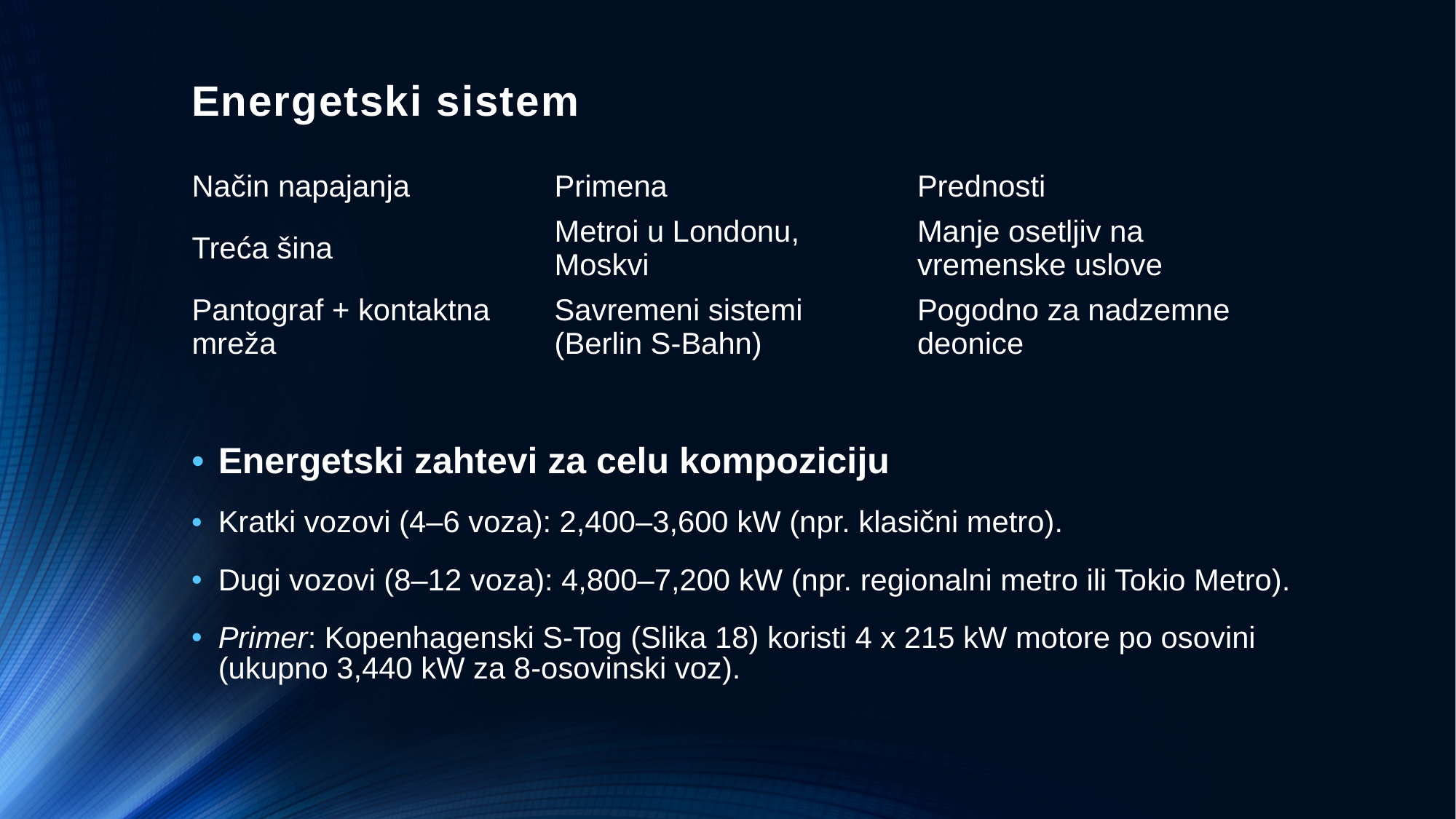

# Energetski sistem
| Način napajanja | Primena | Prednosti |
| --- | --- | --- |
| Treća šina | Metroi u Londonu, Moskvi | Manje osetljiv na vremenske uslove |
| Pantograf + kontaktna mreža | Savremeni sistemi (Berlin S-Bahn) | Pogodno za nadzemne deonice |
Energetski zahtevi za celu kompoziciju
Kratki vozovi (4–6 voza): 2,400–3,600 kW (npr. klasični metro).
Dugi vozovi (8–12 voza): 4,800–7,200 kW (npr. regionalni metro ili Tokio Metro).
Primer: Kopenhagenski S-Tog (Slika 18) koristi 4 x 215 kW motore po osovini (ukupno 3,440 kW za 8-osovinski voz).